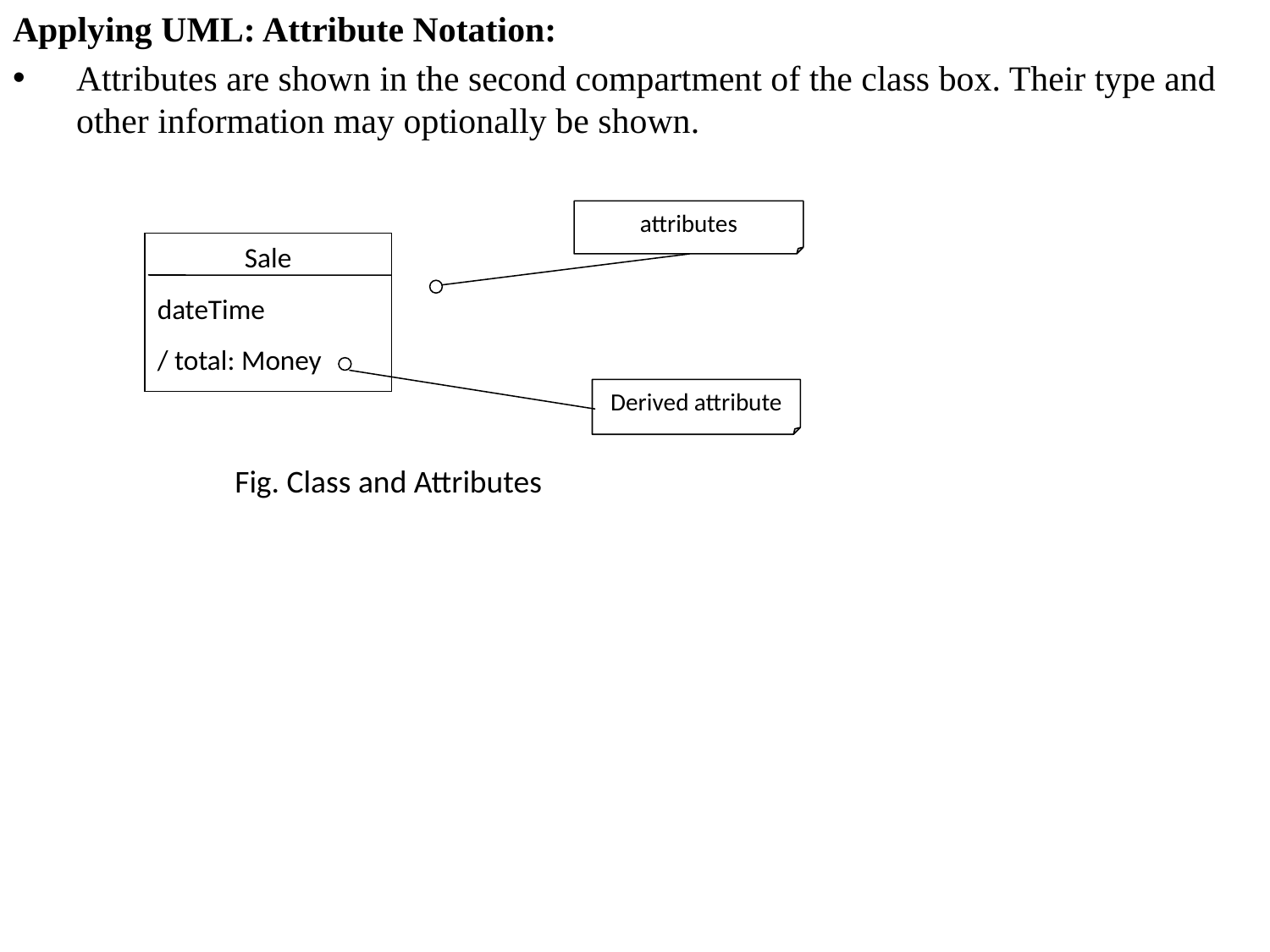

Applying UML: Attribute Notation:
Attributes are shown in the second compartment of the class box. Their type and other information may optionally be shown.
attributes
Sale
dateTime
/ total: Money

Derived attribute
Fig. Class and Attributes